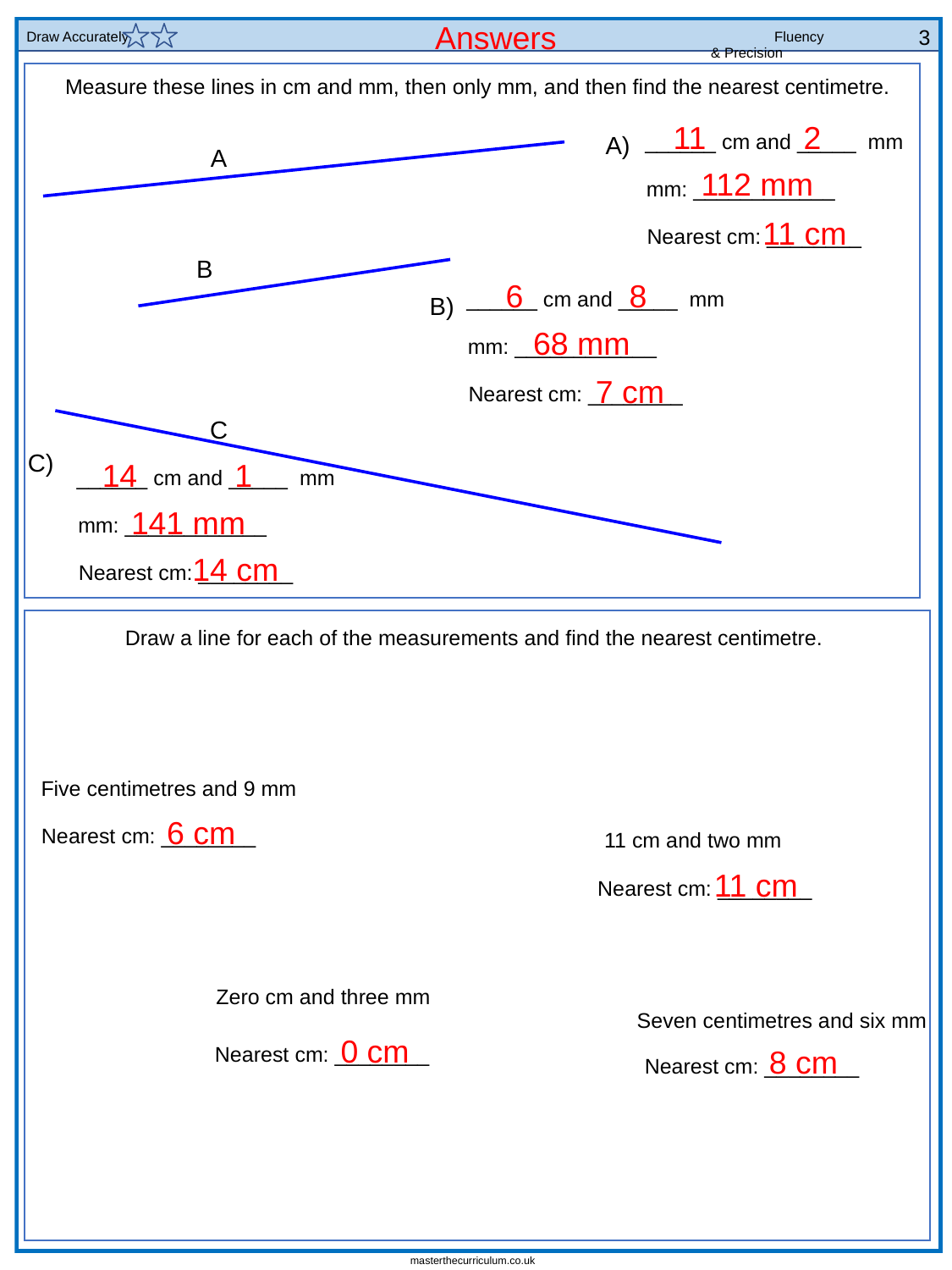

Answers
3
Draw Accurately

Measure these lines in cm and mm, then only mm, and then find the nearest centimetre.
11           2
______ cm and _____  mm
A)
A
112 mm
mm: ____________
11 cm
Nearest cm: ________
B
6            8
______ cm and _____  mm
B)
68 mm
mm: ____________
7 cm
Nearest cm: ________
C
C)
14           1
______ cm and _____  mm
141 mm
mm: ____________
14 cm
Nearest cm: ________

Draw a line for each of the measurements and find the nearest centimetre.
Five centimetres and 9 mm
6 cm
Nearest cm: ________
11 cm and two mm
11 cm
Nearest cm: ________
Zero cm and three mm
Seven centimetres and six mm
0 cm
Nearest cm: ________
8 cm
Nearest cm: ________